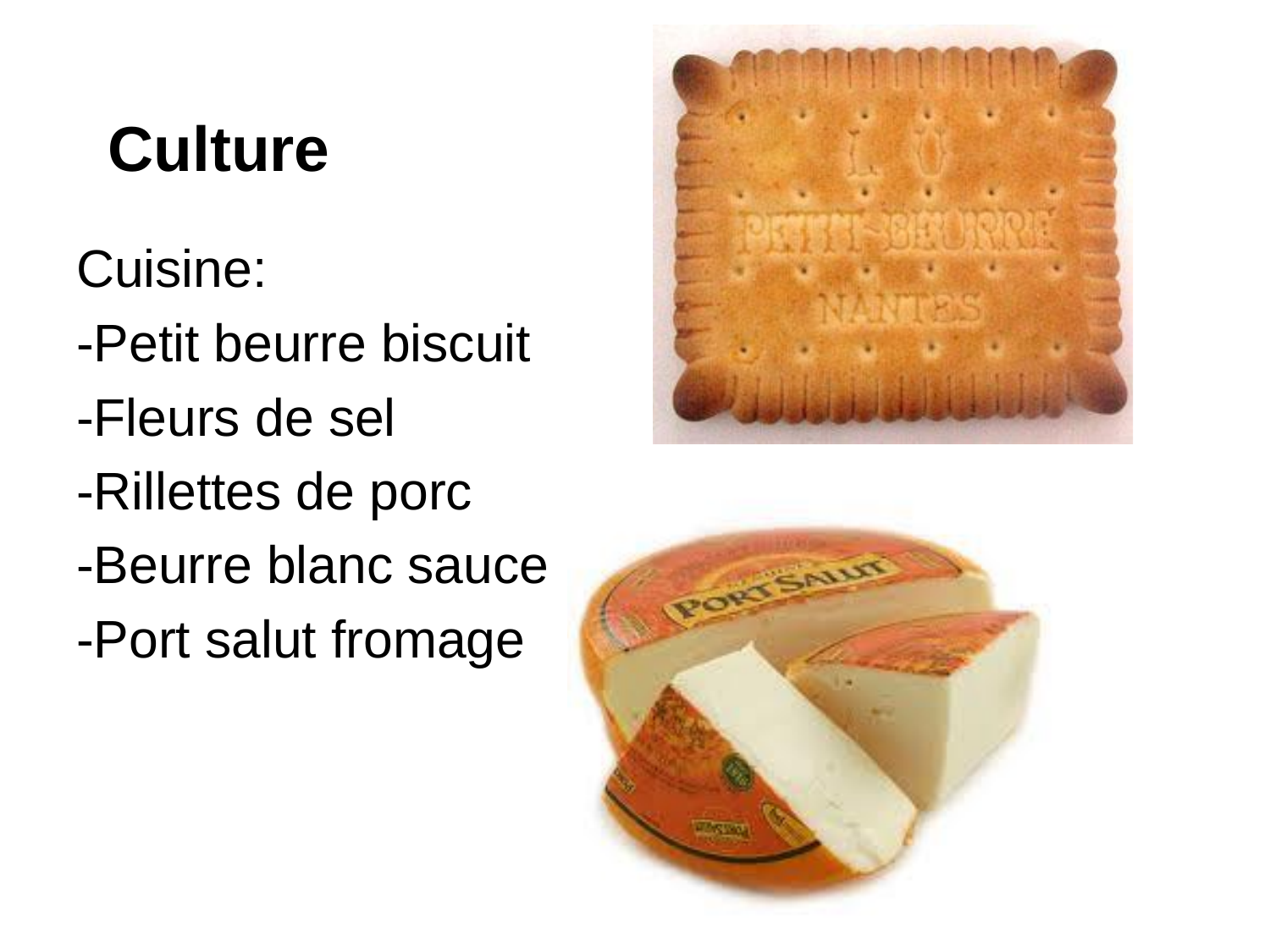

# Culture
Cuisine:
-Petit beurre biscuit
-Fleurs de sel
-Rillettes de porc
-Beurre blanc sauce
-Port salut fromage